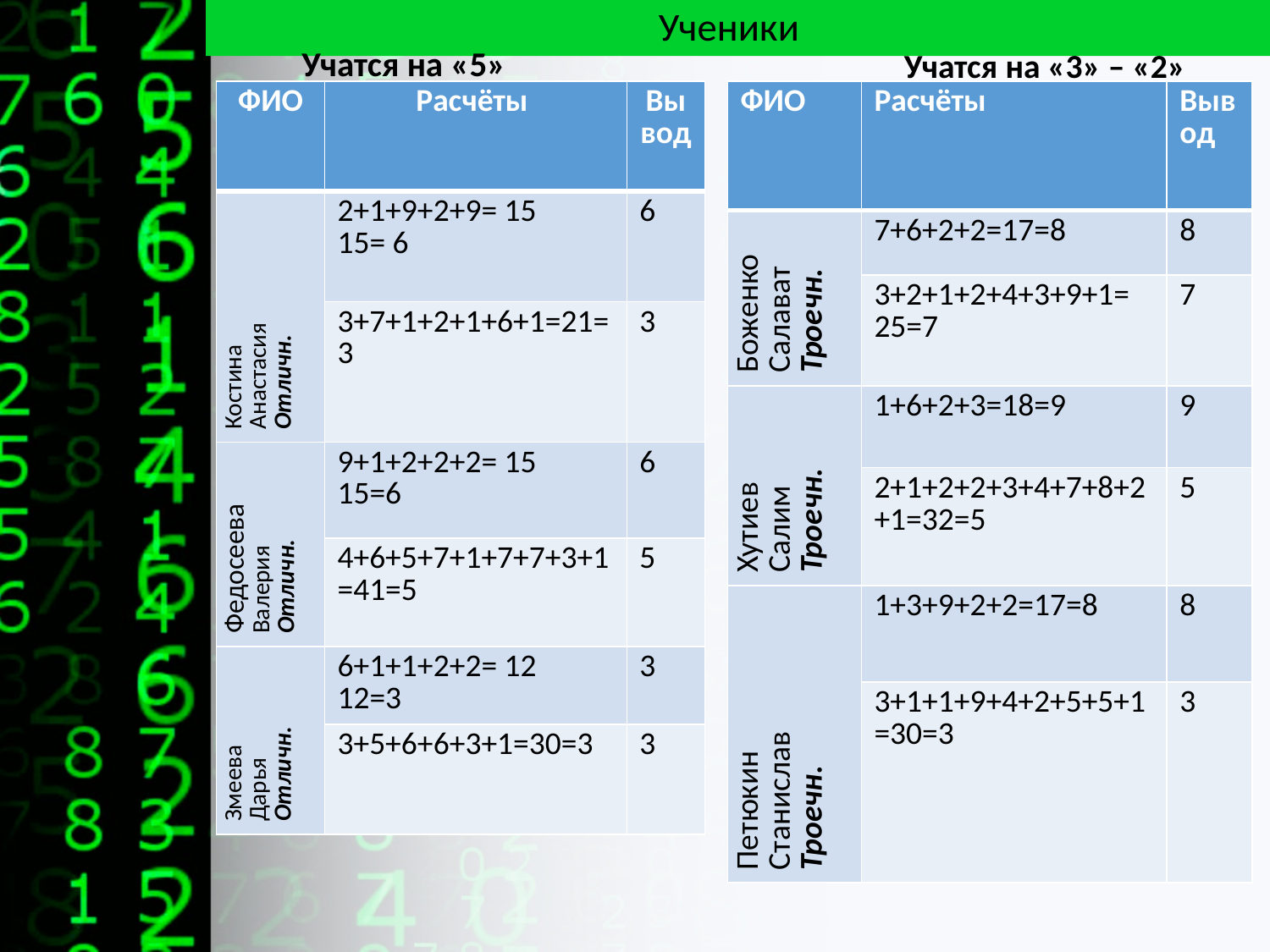

# Ученики
                          Учатся на «3» – «2»
         Учатся на «5»
| ФИО | Расчёты | Вывод |
| --- | --- | --- |
| Боженко Салават Троечн. | 7+6+2+2=17=8 | 8 |
|  | 3+2+1+2+4+3+9+1= 25=7 | 7 |
| Хутиев Салим Троечн. | 1+6+2+3=18=9 | 9 |
|  | 2+1+2+2+3+4+7+8+2+1=32=5 | 5 |
| Петюкин Станислав Троечн. | 1+3+9+2+2=17=8 | 8 |
|  | 3+1+1+9+4+2+5+5+1=30=3 | 3 |
| ФИО | Расчёты | Вывод |
| --- | --- | --- |
| Костина Анастасия Отличн. | 2+1+9+2+9= 15 15= 6 | 6 |
|  | 3+7+1+2+1+6+1=21=3 | 3 |
| Федосеева Валерия Отличн. | 9+1+2+2+2= 15 15=6 | 6 |
|  | 4+6+5+7+1+7+7+3+1=41=5 | 5 |
| Змеева Дарья Отличн. | 6+1+1+2+2= 12 12=3 | 3 |
|  | 3+5+6+6+3+1=30=3 | 3 |

|  |
| --- |